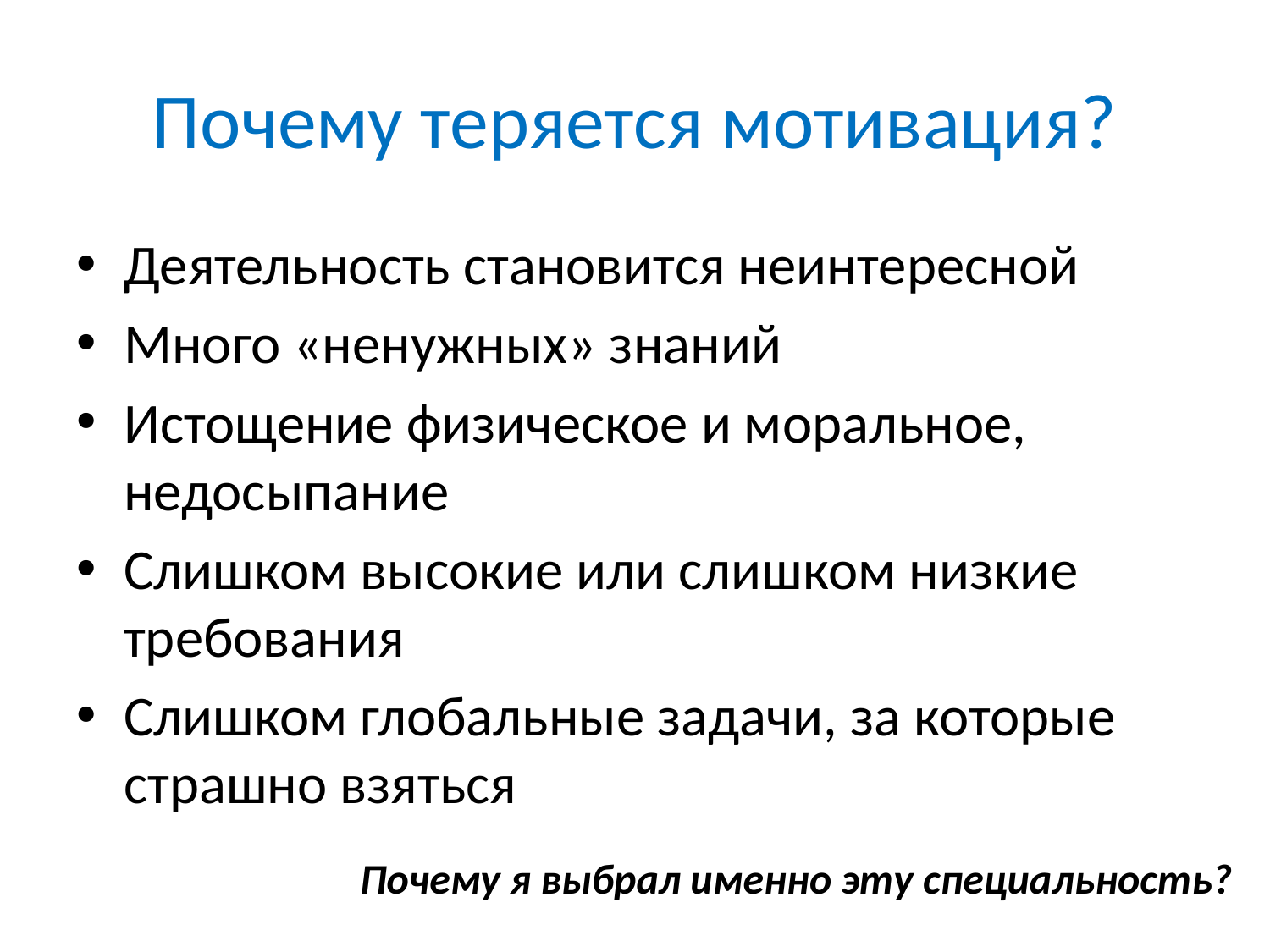

# Почему теряется мотивация?
Деятельность становится неинтересной
Много «ненужных» знаний
Истощение физическое и моральное, недосыпание
Слишком высокие или слишком низкие требования
Слишком глобальные задачи, за которые страшно взяться

Почему я выбрал именно эту специальность?